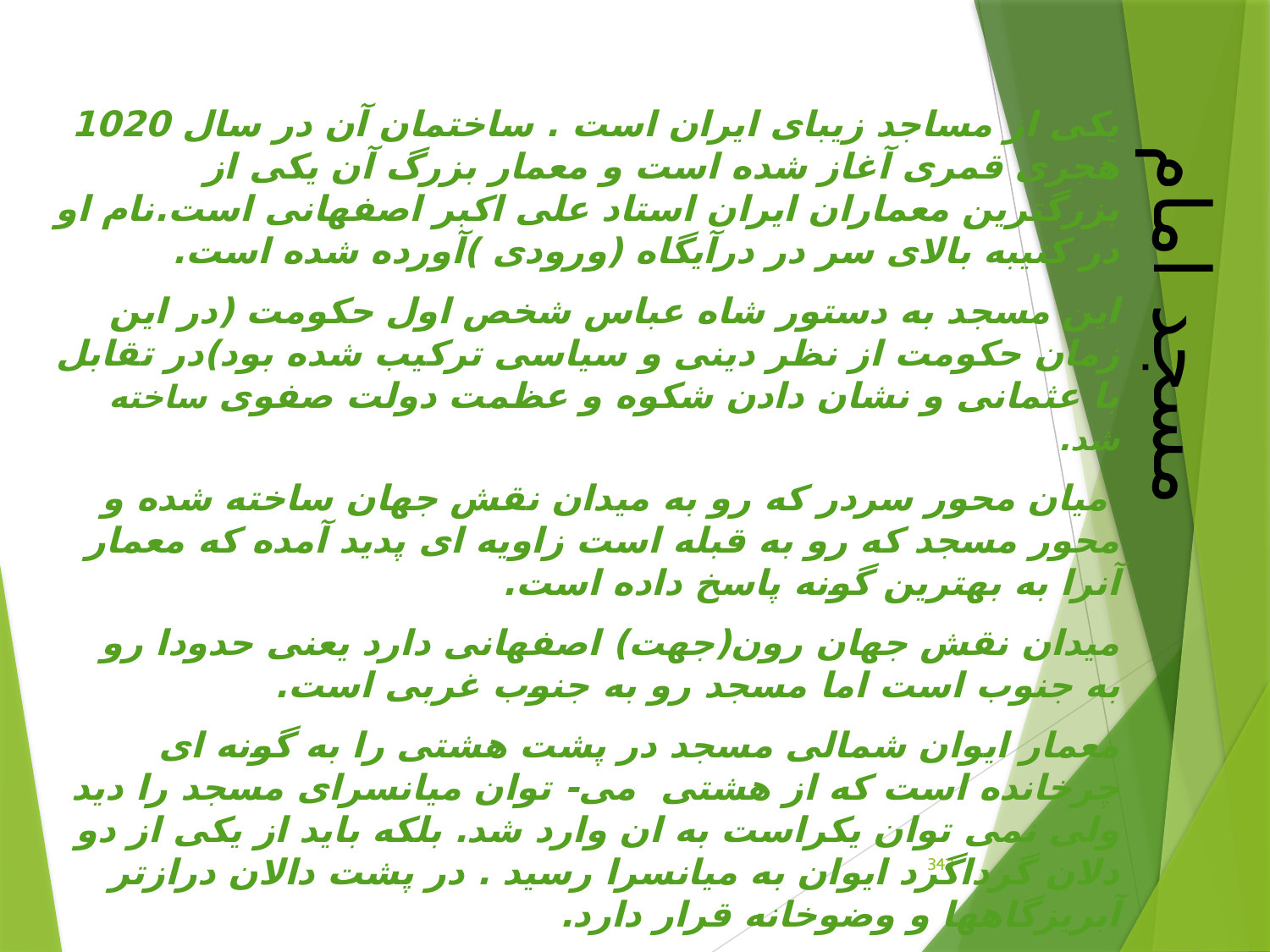

مسجد امام
یکی از مساجد زیبای ایران است . ساختمان آن در سال 1020 هجری قمری آغاز شده است و معمار بزرگ آن یکی از بزرگترین معماران ایران استاد علی اکبر اصفهانی است.نام او در کتیبه بالای سر در درآیگاه (ورودی )آورده شده است.
این مسجد به دستور شاه عباس شخص اول حکومت (در این زمان حکومت از نظر دینی و سیاسی ترکیب شده بود)در تقابل با عثمانی و نشان دادن شکوه و عظمت دولت صفوی ساخته شد.
 میان محور سردر که رو به میدان نقش جهان ساخته شده و محور مسجد که رو به قبله است زاویه ای پدید آمده که معمار آنرا به بهترین گونه پاسخ داده است.
میدان نقش جهان رون(جهت) اصفهانی دارد یعنی حدودا رو به جنوب است اما مسجد رو به جنوب غربی است.
معمار ایوان شمالی مسجد در پشت هشتی را به گونه ای چرخانده است که از هشتی  می- توان میانسرای مسجد را دید ولی نمی توان یکراست به ان وارد شد. بلکه باید از یکی از دو دلان گرداگرد ایوان به میانسرا رسید . در پشت دالان درازتر آبریزگاهها و وضوخانه قرار دارد.
342